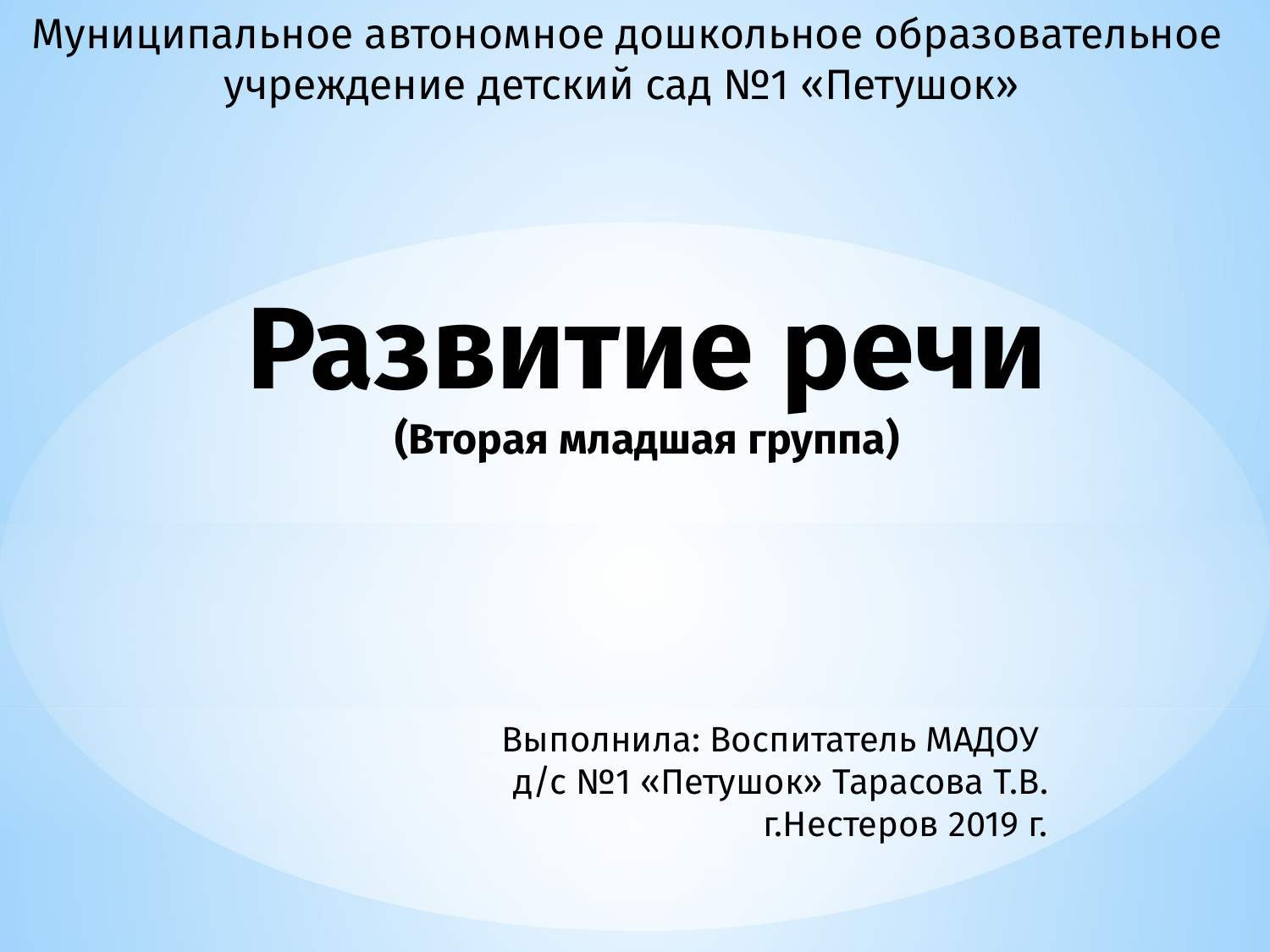

Муниципальное автономное дошкольное образовательное учреждение детский сад №1 «Петушок»
Развитие речи
(Вторая младшая группа)

Выполнила: Воспитатель МАДОУ
д/с №1 «Петушок» Тарасова Т.В.
г.Нестеров 2019 г.